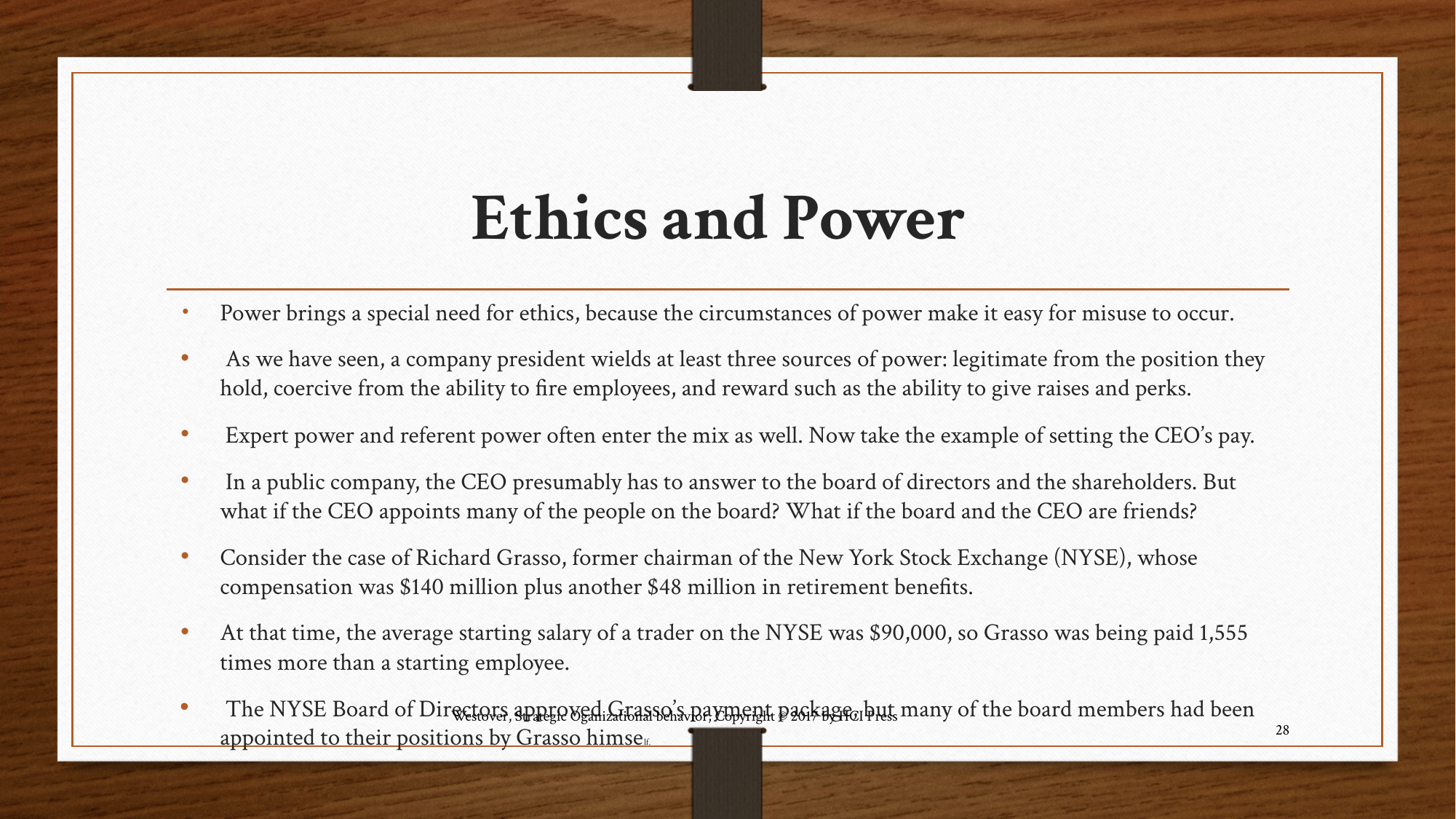

# Ethics and Power
Power brings a special need for ethics, because the circumstances of power make it easy for misuse to occur.
 As we have seen, a company president wields at least three sources of power: legitimate from the position they hold, coercive from the ability to fire employees, and reward such as the ability to give raises and perks.
 Expert power and referent power often enter the mix as well. Now take the example of setting the CEO’s pay.
 In a public company, the CEO presumably has to answer to the board of directors and the shareholders. But what if the CEO appoints many of the people on the board? What if the board and the CEO are friends?
Consider the case of Richard Grasso, former chairman of the New York Stock Exchange (NYSE), whose compensation was $140 million plus another $48 million in retirement benefits.
At that time, the average starting salary of a trader on the NYSE was $90,000, so Grasso was being paid 1,555 times more than a starting employee.
 The NYSE Board of Directors approved Grasso’s payment package, but many of the board members had been appointed to their positions by Grasso himself.
28
Westover, Strategic Oganizational behavior, Copyright © 2017 by HCI Press